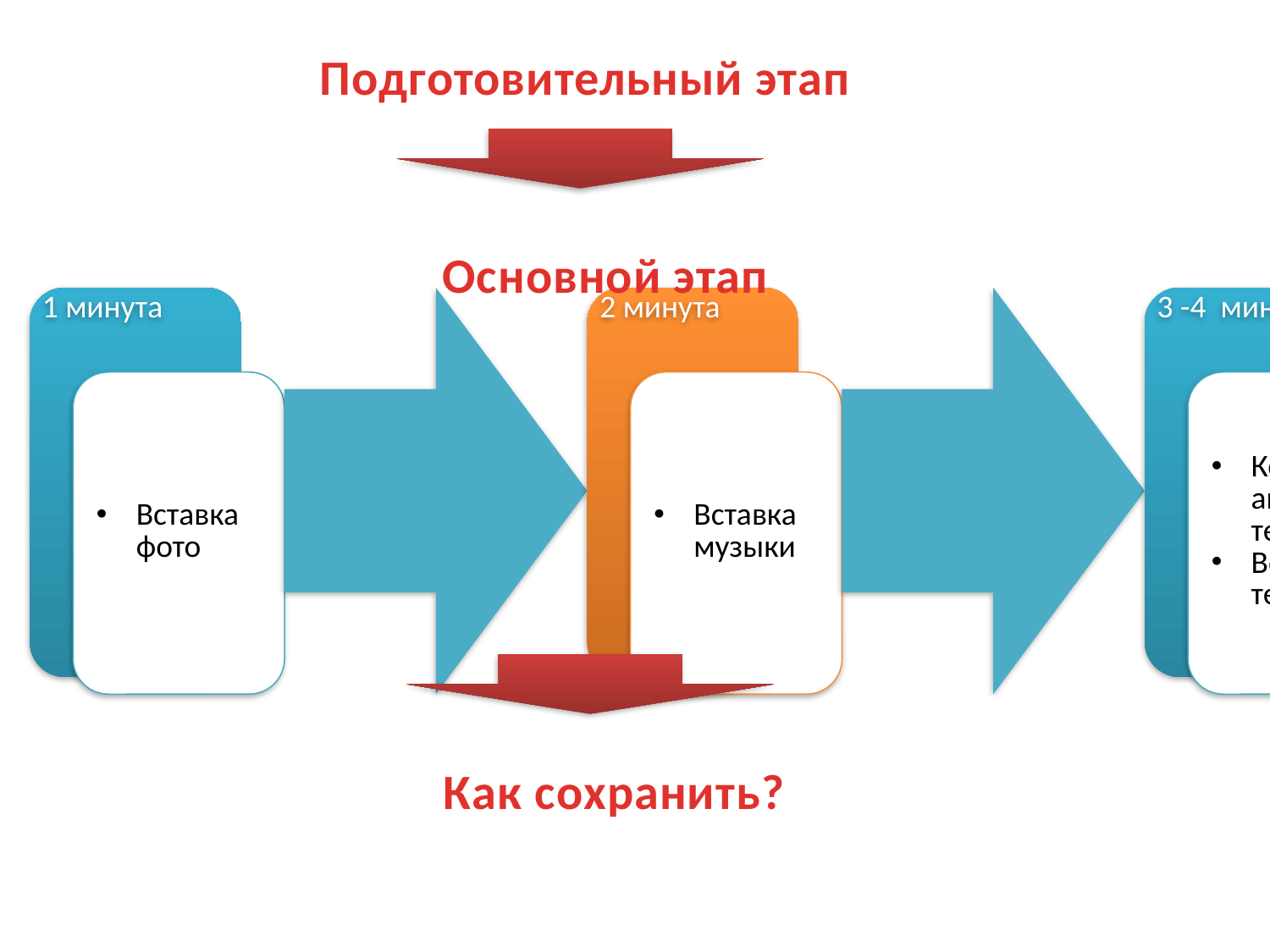

Подготовительный этап

Основной этап
1 минута
Вставка фото
2 минута
Вставка музыки

Как сохранить?